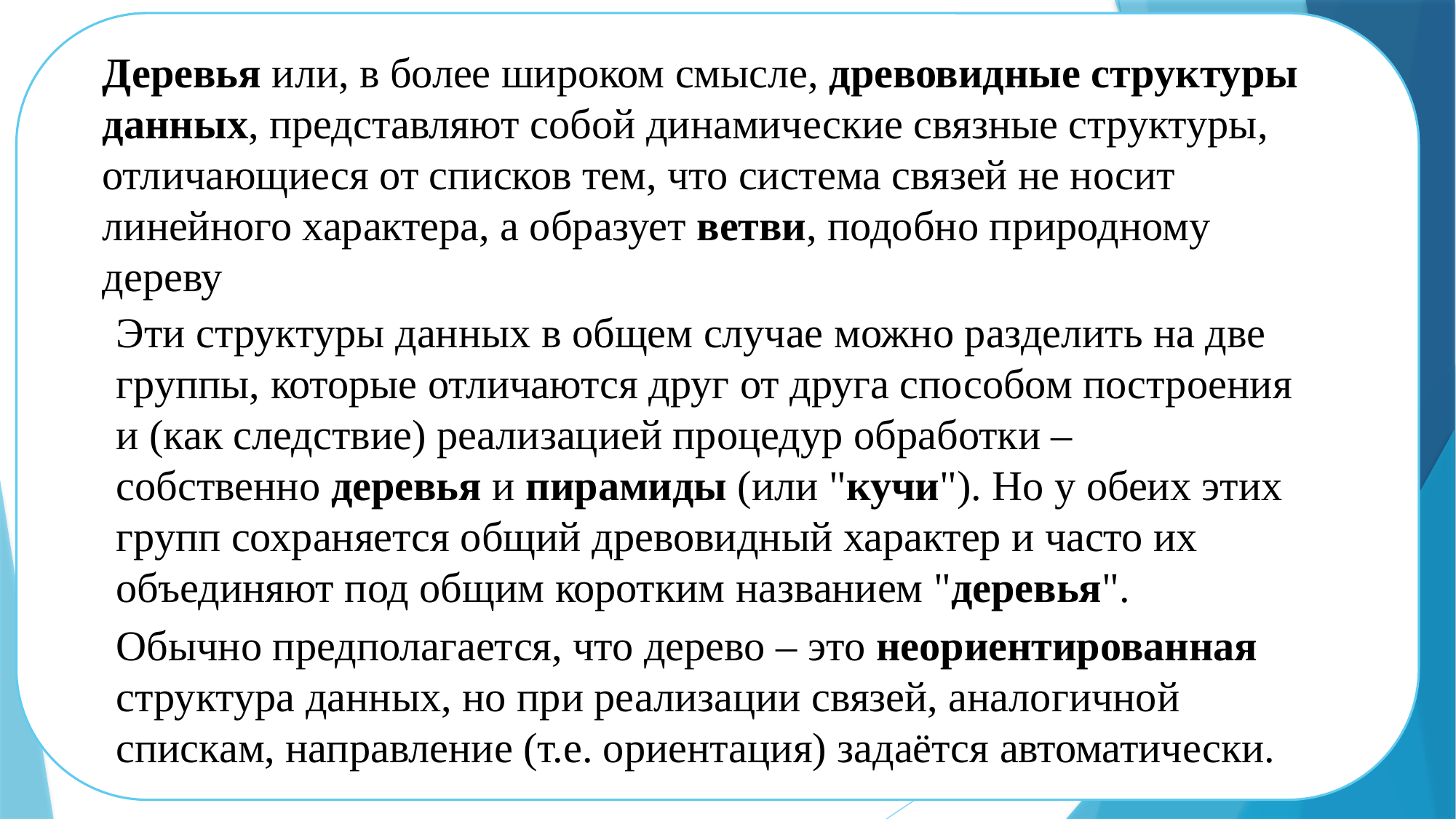

Деревья или, в более широком смысле, древовидные структуры данных, представляют собой динамические связные структуры, отличающиеся от списков тем, что система связей не носит линейного характера, а образует ветви, подобно природному дереву

Эти структуры данных в общем случае можно разделить на две группы, которые отличаются друг от друга способом построения и (как следствие) реализацией процедур обработки – собственно деревья и пирамиды (или "кучи"). Но у обеих этих групп сохраняется общий древовидный характер и часто их объединяют под общим коротким названием "деревья".
Обычно предполагается, что дерево – это неориентированная структура данных, но при реализации связей, аналогичной спискам, направление (т.е. ориентация) задаётся автоматически.